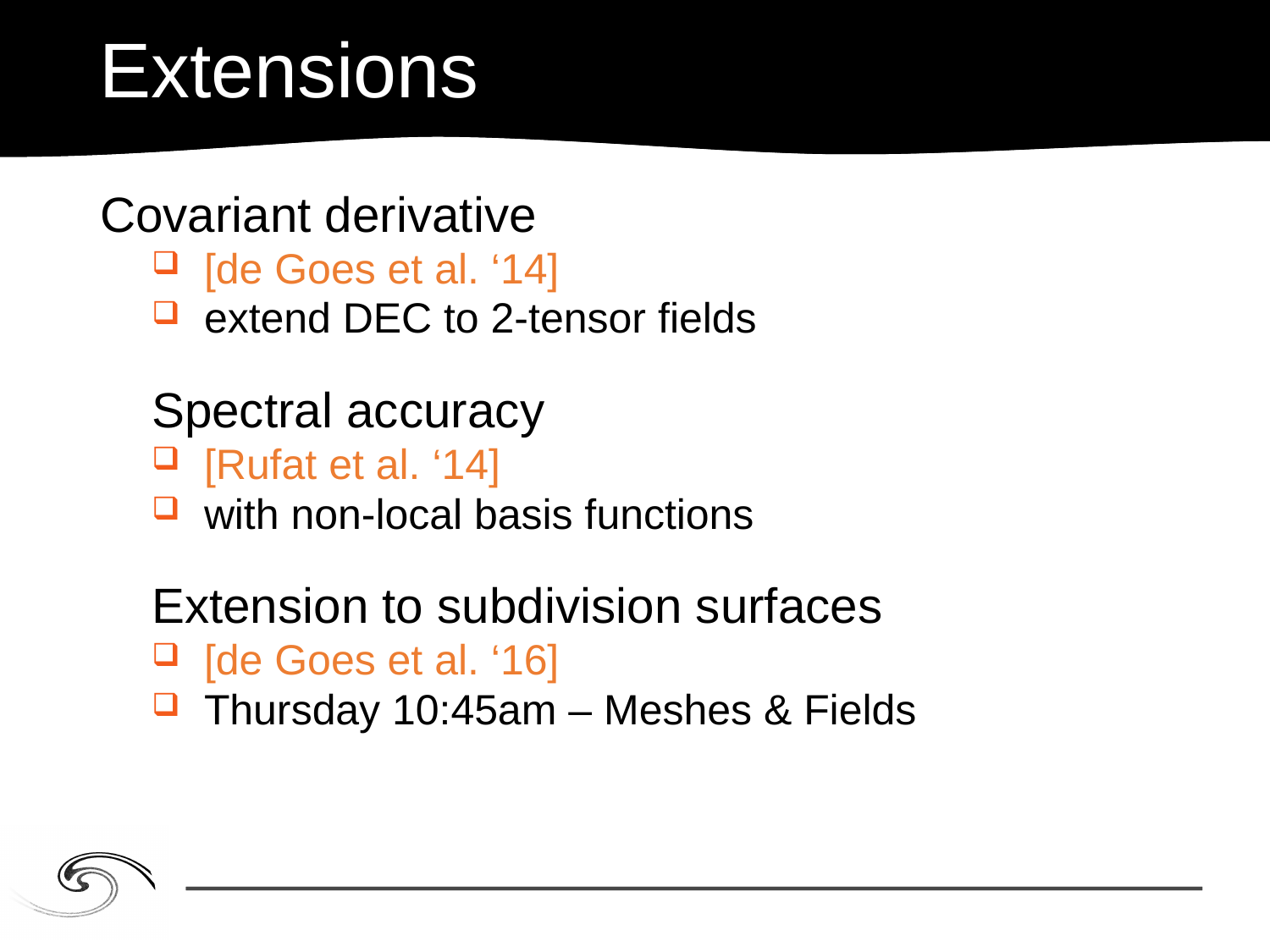

# Extensions
Covariant derivative
[de Goes et al. ‘14]
extend DEC to 2-tensor fields

Spectral accuracy
[Rufat et al. ‘14]
with non-local basis functions

Extension to subdivision surfaces
[de Goes et al. ‘16]
Thursday 10:45am – Meshes & Fields